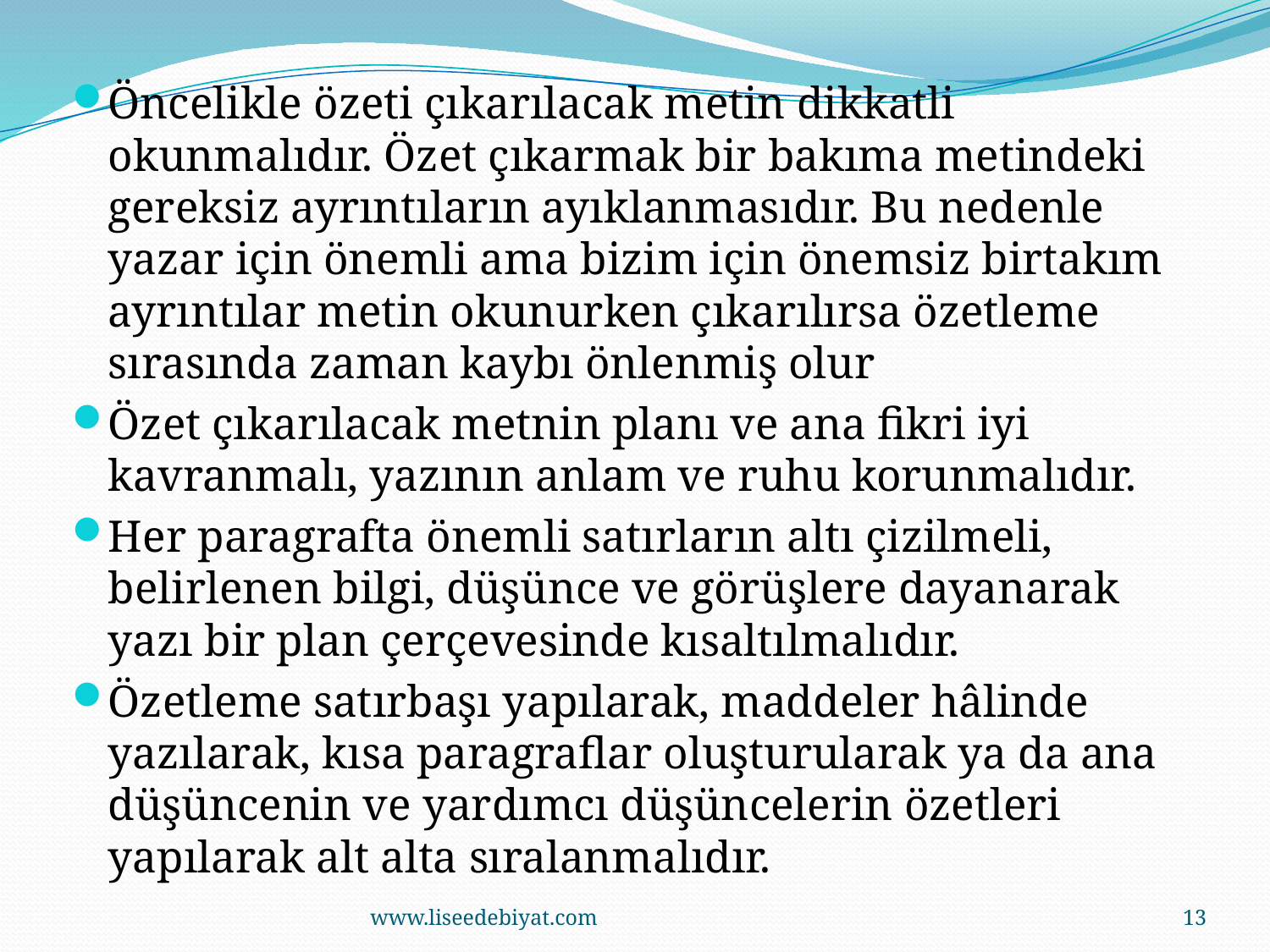

Öncelikle özeti çıkarılacak metin dikkatli okunmalıdır. Özet çıkarmak bir bakıma metindeki gereksiz ayrıntıların ayıklanmasıdır. Bu nedenle yazar için önemli ama bizim için önemsiz birtakım ayrıntılar metin okunurken çıkarılırsa özetleme sırasında zaman kaybı önlenmiş olur
Özet çıkarılacak metnin planı ve ana fikri iyi kavranmalı, yazının anlam ve ruhu korunmalıdır.
Her paragrafta önemli satırların altı çizilmeli, belirlenen bilgi, düşünce ve görüşlere dayanarak yazı bir plan çerçevesinde kısaltılmalıdır.
Özetleme satırbaşı yapılarak, maddeler hâlinde yazılarak, kısa paragraflar oluşturularak ya da ana düşüncenin ve yardımcı düşüncelerin özetleri yapılarak alt alta sıralanmalıdır.

www.liseedebiyat.com
13